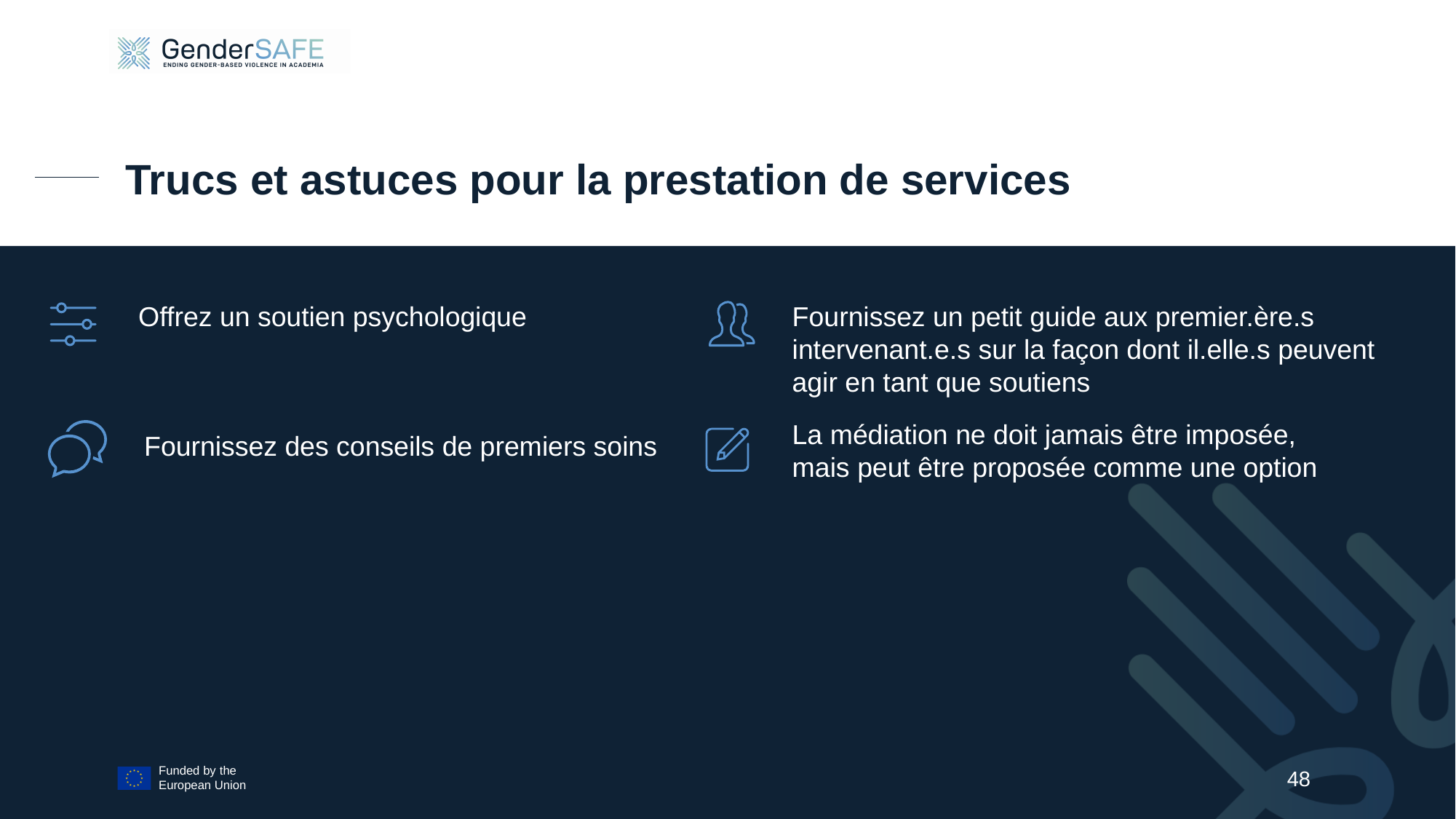

# Trucs et astuces pour la prestation de services
Offrez un soutien psychologique
Fournissez un petit guide aux premier.ère.s intervenant.e.s sur la façon dont il.elle.s peuvent agir en tant que soutiens

La médiation ne doit jamais être imposée, mais peut être proposée comme une option

Fournissez des conseils de premiers soins